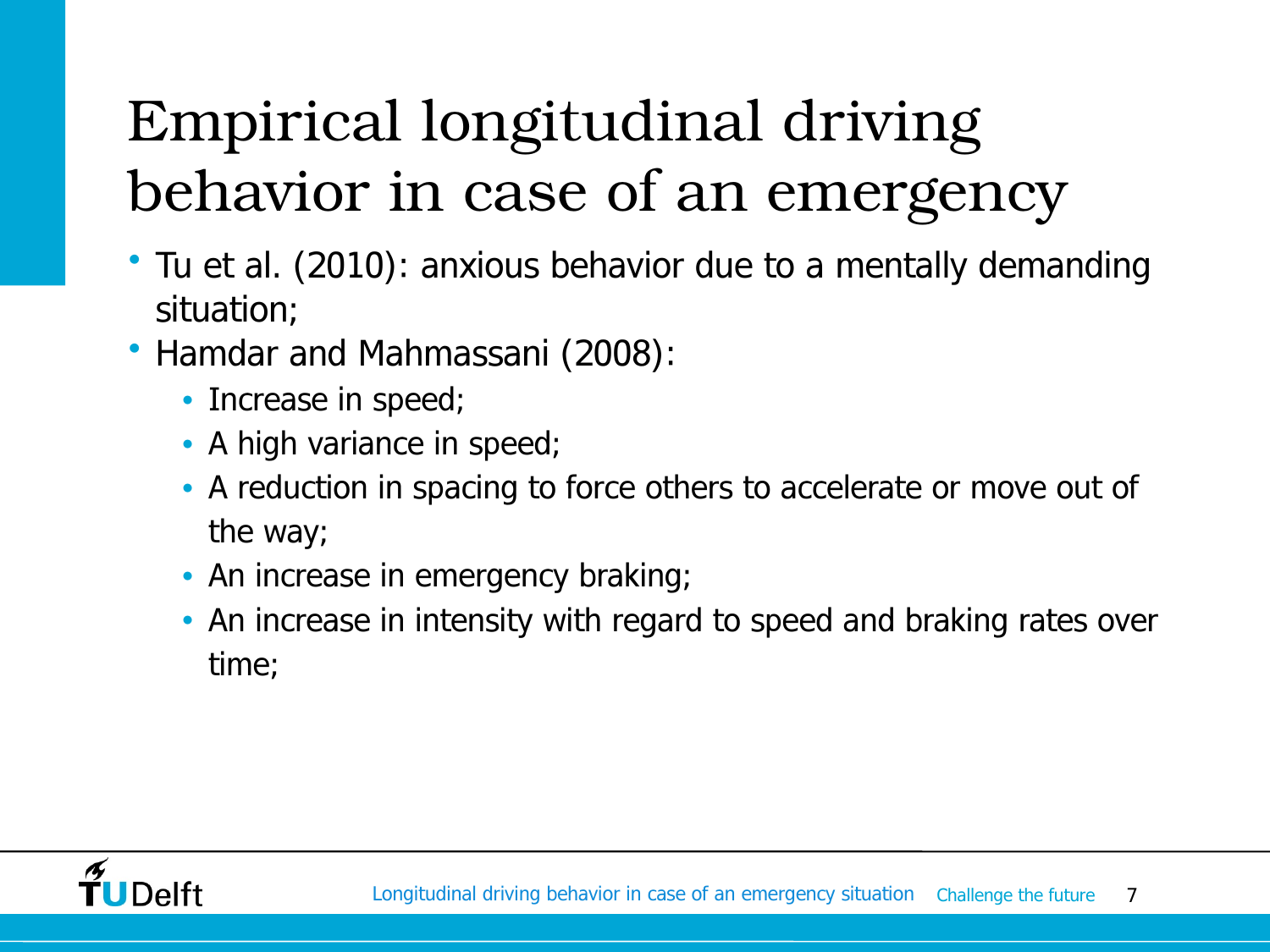

# Empirical longitudinal driving behavior in case of an emergency
Tu et al. (2010): anxious behavior due to a mentally demanding situation;
Hamdar and Mahmassani (2008):
Increase in speed;
A high variance in speed;
A reduction in spacing to force others to accelerate or move out of the way;
An increase in emergency braking;
An increase in intensity with regard to speed and braking rates over time;